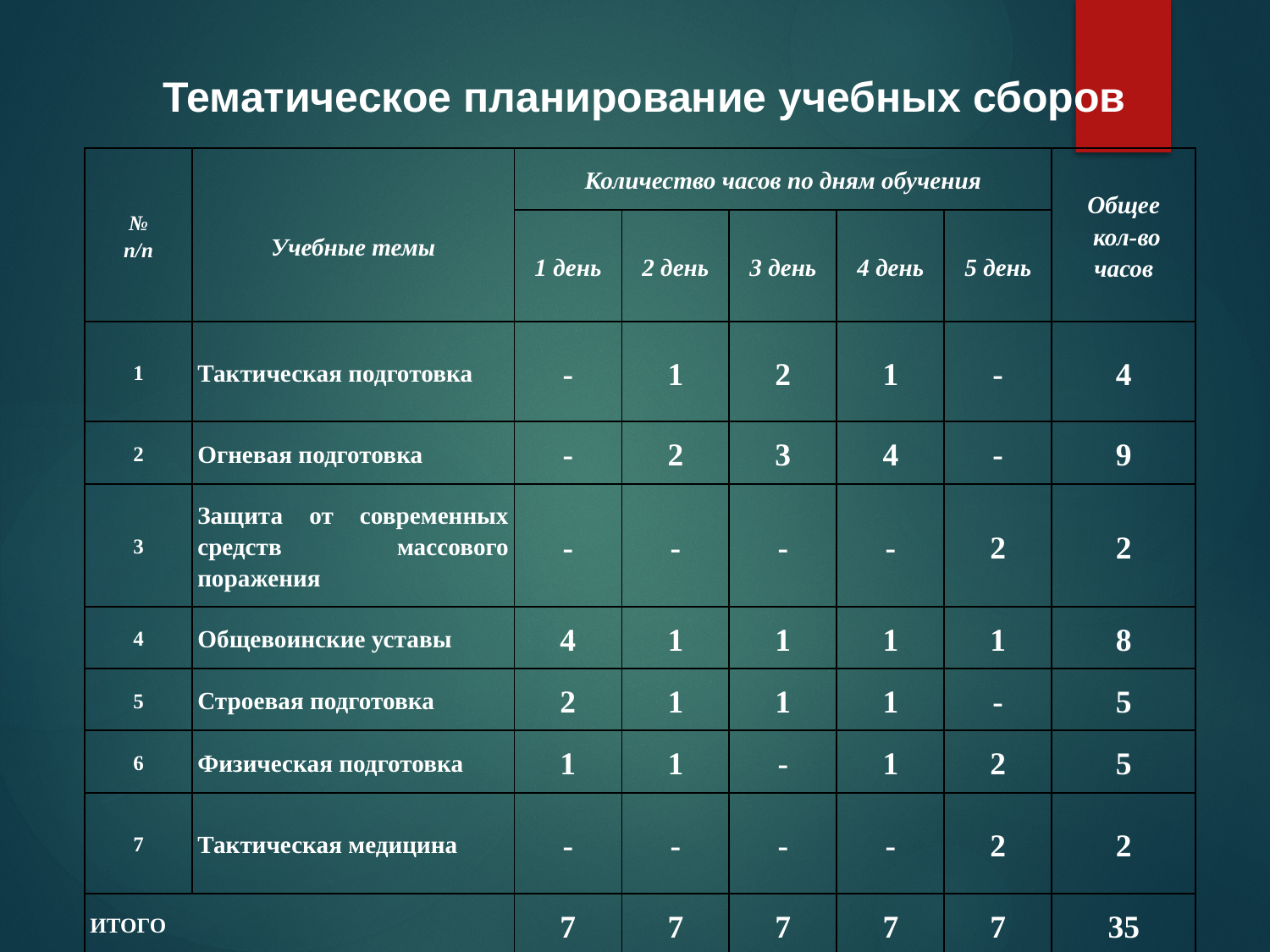

Тематическое планирование учебных сборов
| № п/п | Учебные темы | Количество часов по дням обучения |  |  |  |  | Общее кол-во часов |
| --- | --- | --- | --- | --- | --- | --- | --- |
|  |  | 1 день | 2 день | 3 день | 4 день | 5 день |  |
| 1 | Тактическая подготовка | - | 1 | 2 | 1 | - | 4 |
| 2 | Огневая подготовка | - | 2 | 3 | 4 | - | 9 |
| 3 | Защита от современных средств массового поражения | - | - | - | - | 2 | 2 |
| 4 | Общевоинские уставы | 4 | 1 | 1 | 1 | 1 | 8 |
| 5 | Строевая подготовка | 2 | 1 | 1 | 1 | - | 5 |
| 6 | Физическая подготовка | 1 | 1 | - | 1 | 2 | 5 |
| 7 | Тактическая медицина | - | - | - | - | 2 | 2 |
| ИТОГО |  | 7 | 7 | 7 | 7 | 7 | 35 |